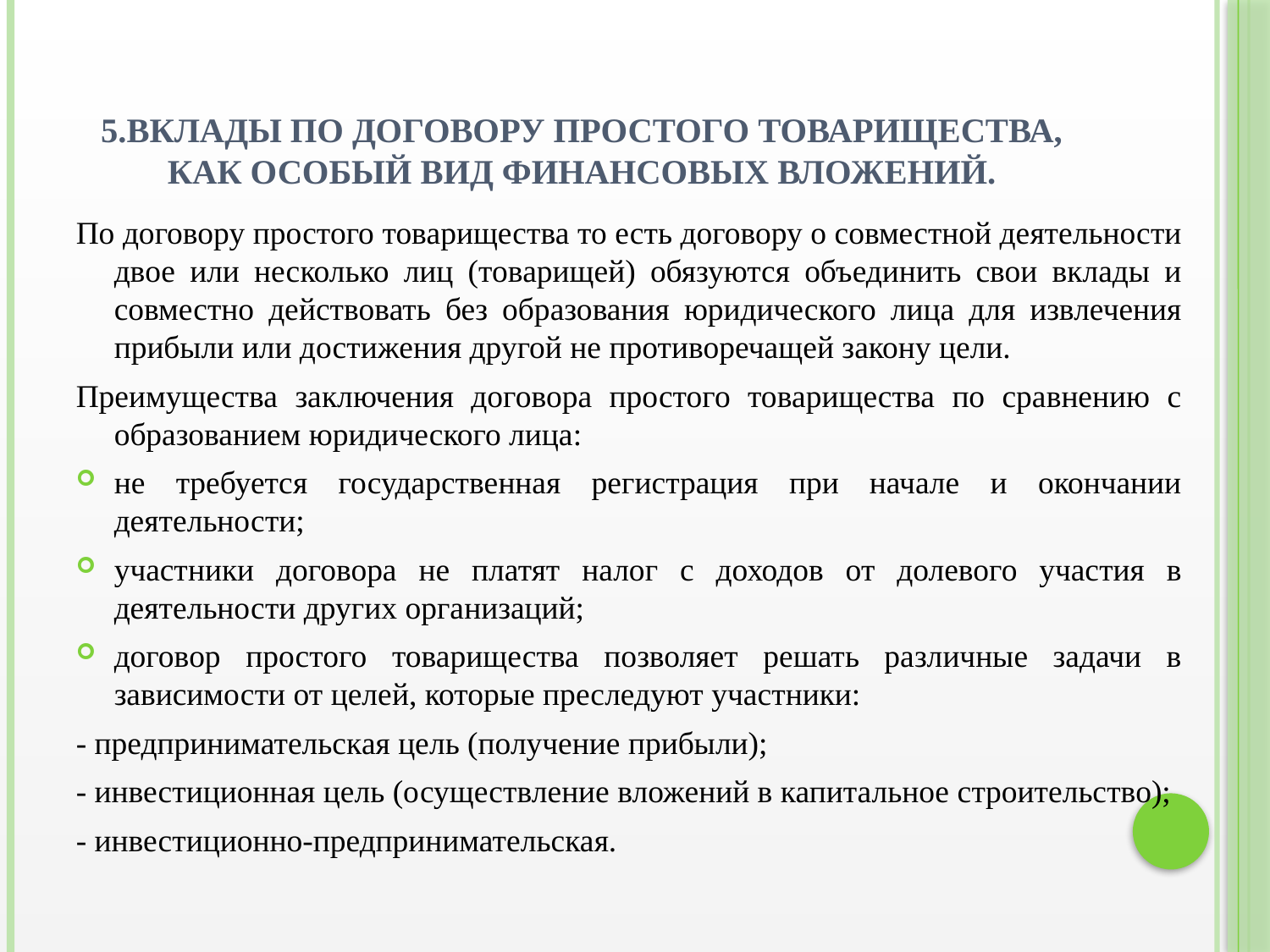

# 5.Вклады по договору простого товарищества, как особый вид финансовых вложений.
По договору простого товарищества то есть договору о совместной деятельности двое или несколько лиц (товарищей) обязуются объединить свои вклады и совместно действовать без образования юридического лица для извлечения прибыли или достижения другой не противоречащей закону цели.
Преимущества заключения договора простого товарищества по сравнению с образованием юридического лица:
не требуется государственная регистрация при начале и окончании деятельности;
участники договора не платят налог с доходов от долевого участия в деятельности других организаций;
договор простого товарищества позволяет решать различные задачи в зависимости от целей, которые преследуют участники:
- предпринимательская цель (получение прибыли);
- инвестиционная цель (осуществление вложений в капитальное строительство);
- инвестиционно-предпринимательская.